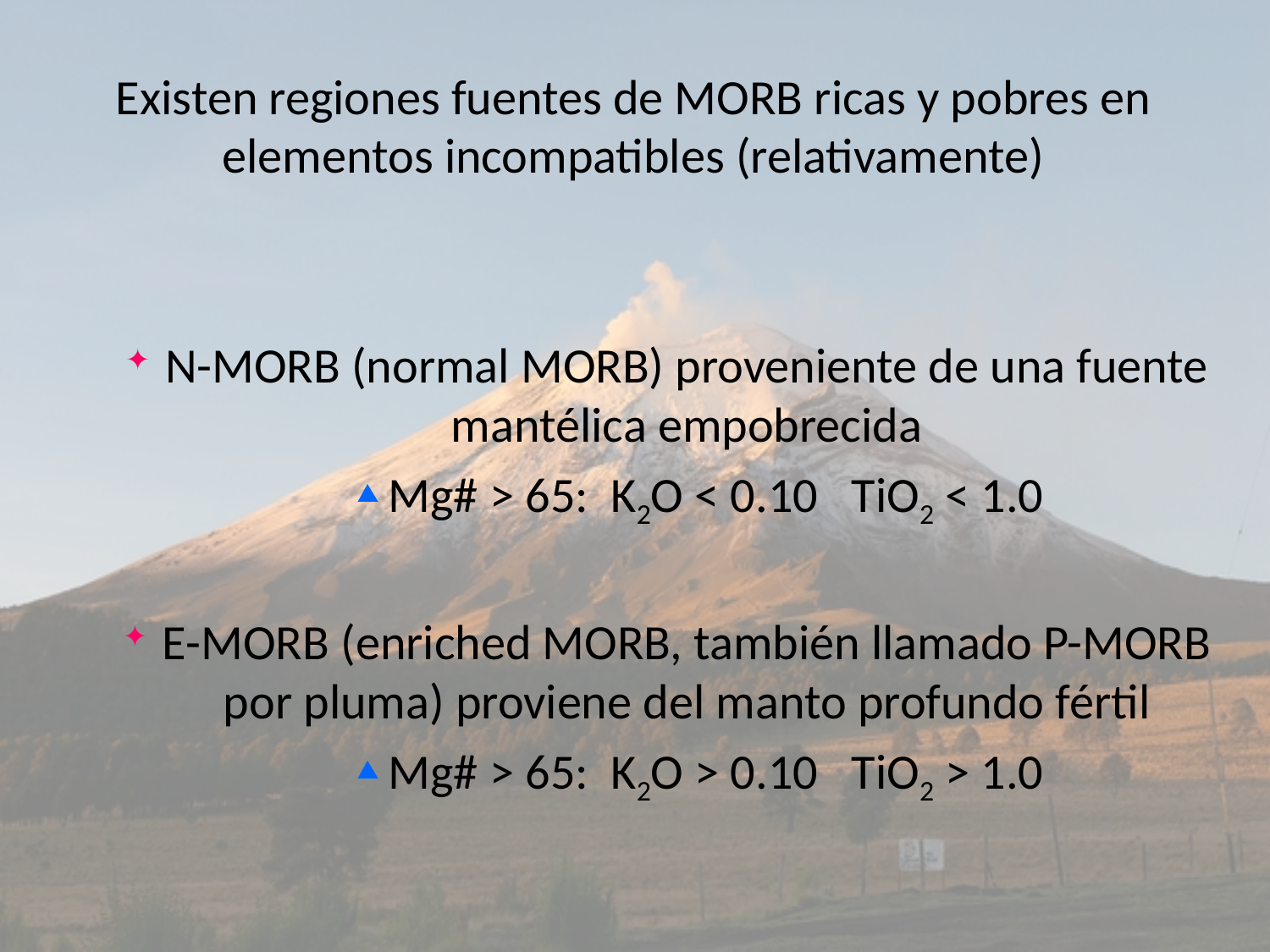

Existen regiones fuentes de MORB ricas y pobres en elementos incompatibles (relativamente)

N-MORB (normal MORB) proveniente de una fuente mantélica empobrecida
Mg# > 65:  K2O < 0.10   TiO2 < 1.0

E-MORB (enriched MORB, también llamado P-MORB por pluma) proviene del manto profundo fértil
Mg# > 65:  K2O > 0.10   TiO2 > 1.0